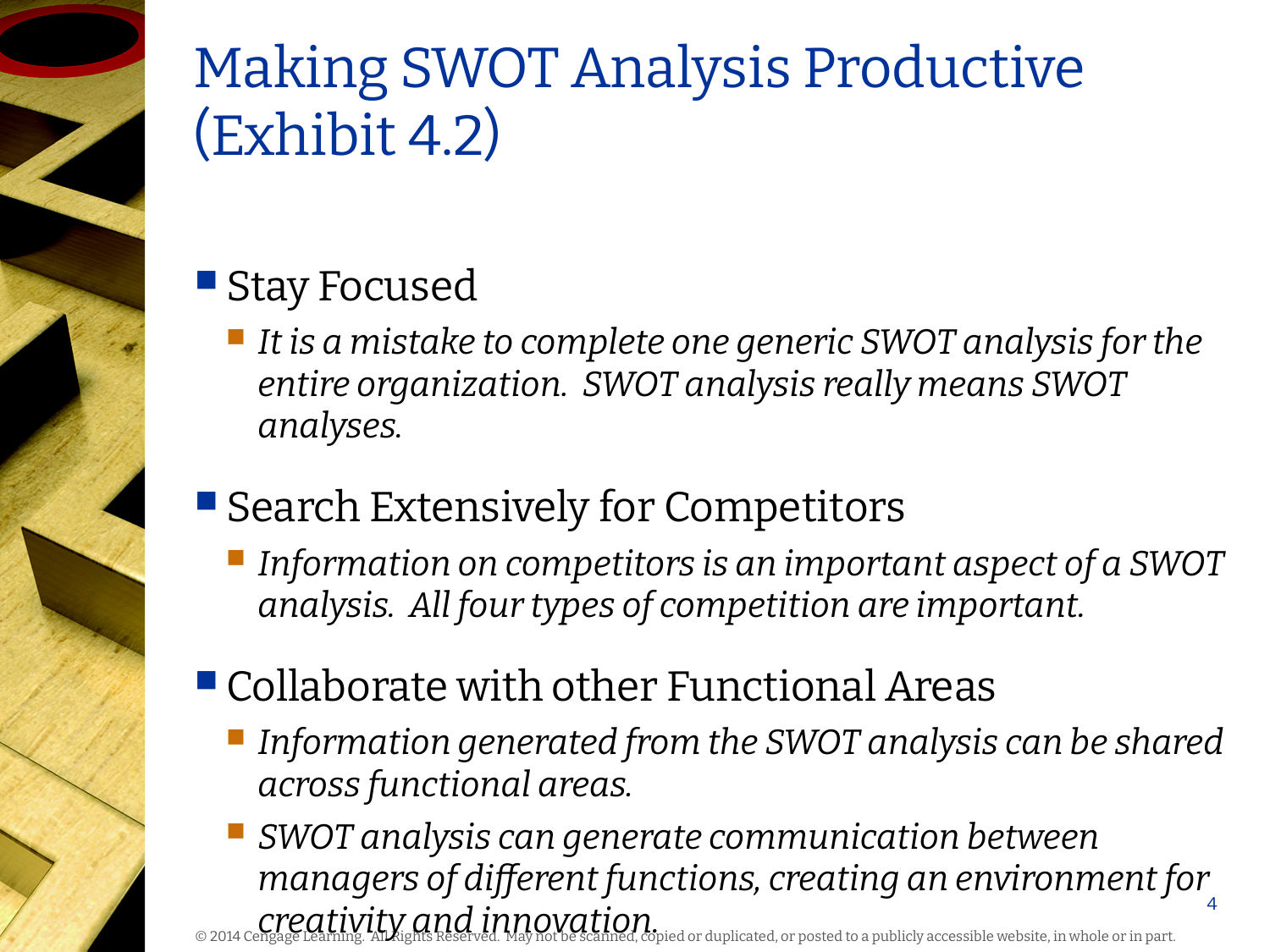

# Making SWOT Analysis Productive (Exhibit 4.2)

Stay Focused
It is a mistake to complete one generic SWOT analysis for the entire organization.  SWOT analysis really means SWOT analyses.
Search Extensively for Competitors
Information on competitors is an important aspect of a SWOT analysis.  All four types of competition are important.
Collaborate with other Functional Areas
Information generated from the SWOT analysis can be shared across functional areas.
SWOT analysis can generate communication between managers of different functions, creating an environment for creativity and innovation.
4